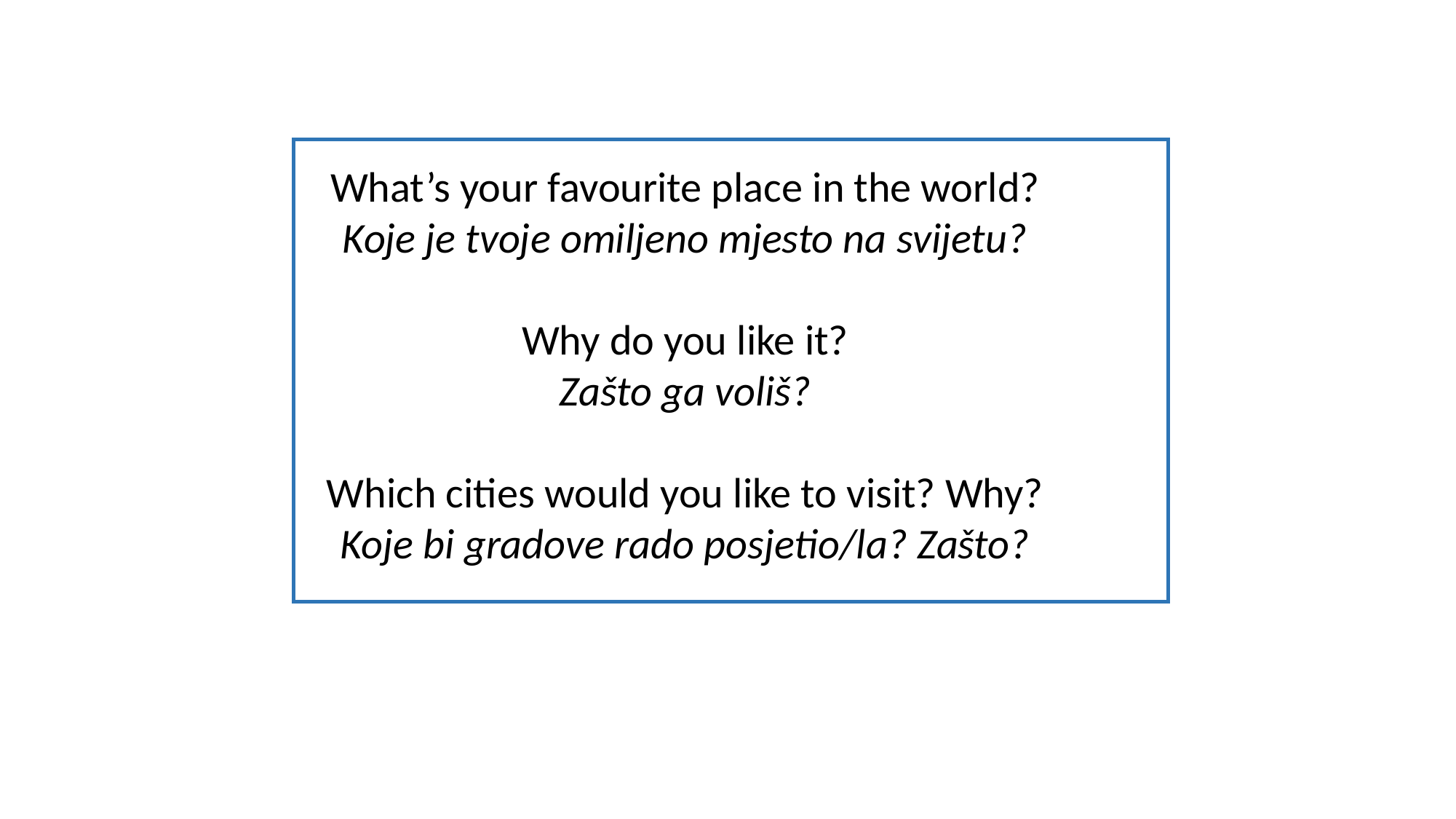

What’s your favourite place in the world?
Koje je tvoje omiljeno mjesto na svijetu?

Why do you like it?
Zašto ga voliš?

Which cities would you like to visit? Why?
Koje bi gradove rado posjetio/la? Zašto?